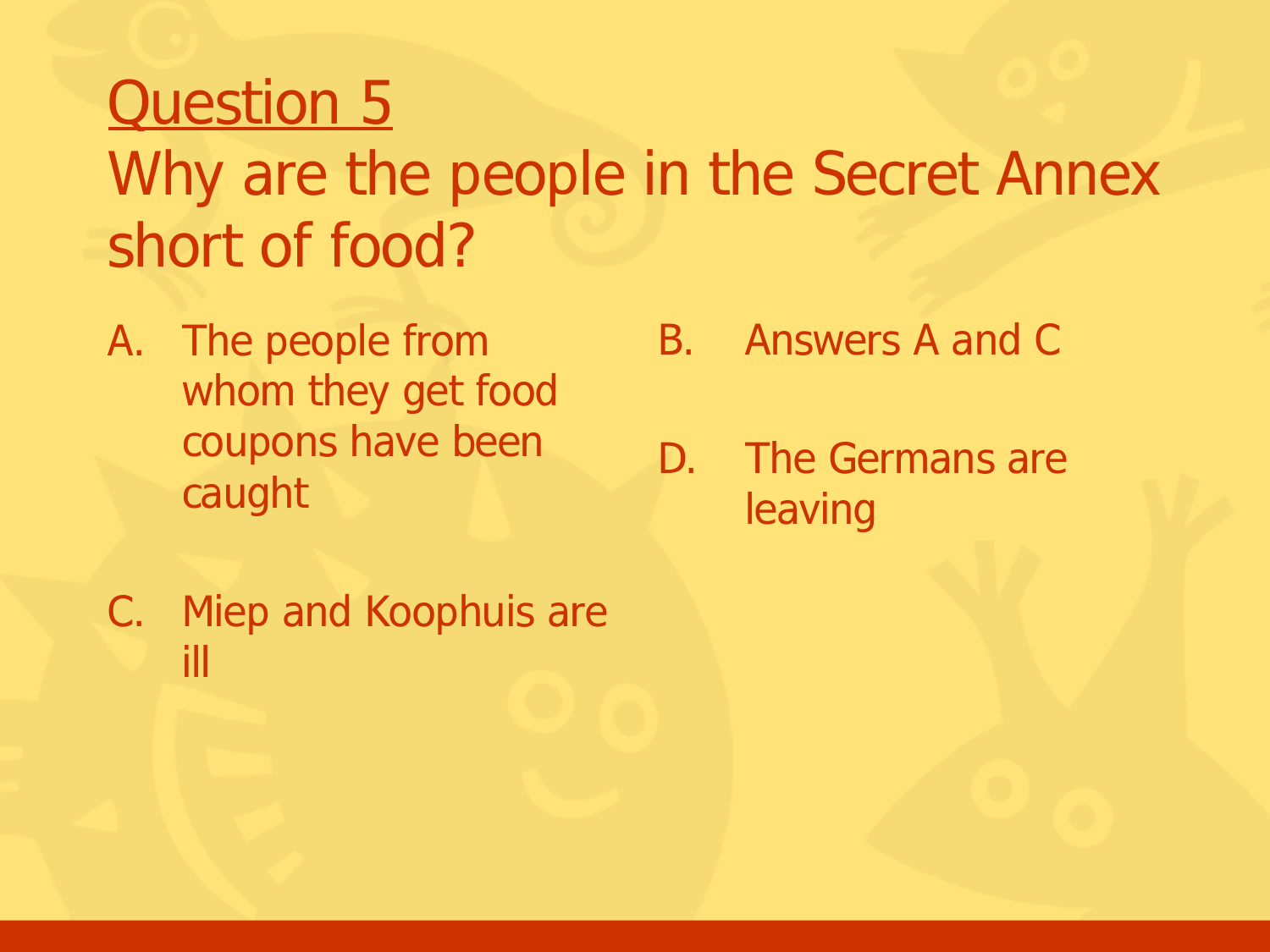

# Question 5 Why are the people in the Secret Annex short of food?
A. 	The people from whom they get food coupons have been caught

C. 	Miep and Koophuis are ill

B. 	Answers A and C

D. 	The Germans are leaving